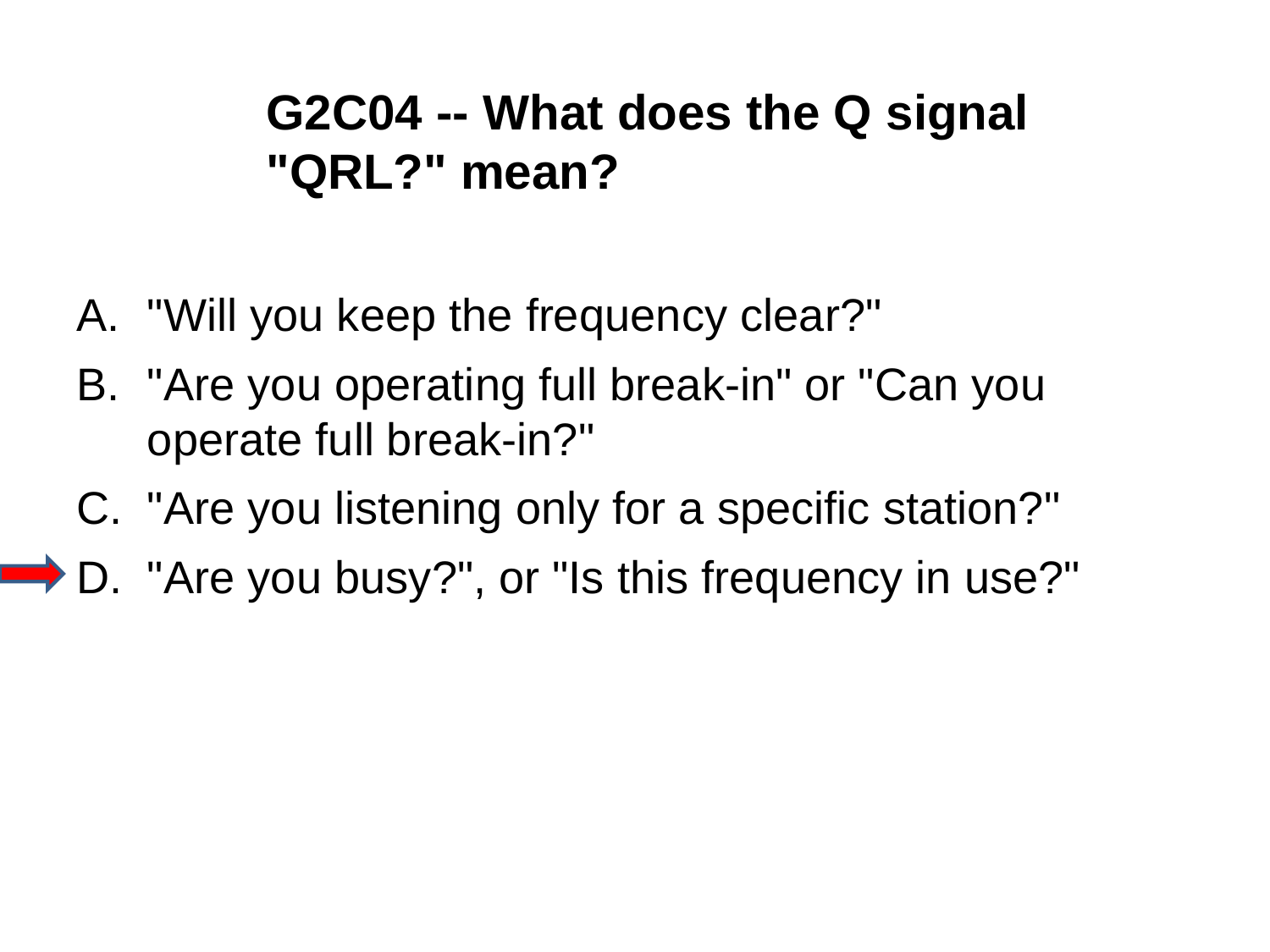

G2C04 -- What does the Q signal "QRL?" mean?
A.	"Will you keep the frequency clear?"
B.	"Are you operating full break-in" or "Can you operate full break-in?"
C.	"Are you listening only for a specific station?"
D.	"Are you busy?", or "Is this frequency in use?"